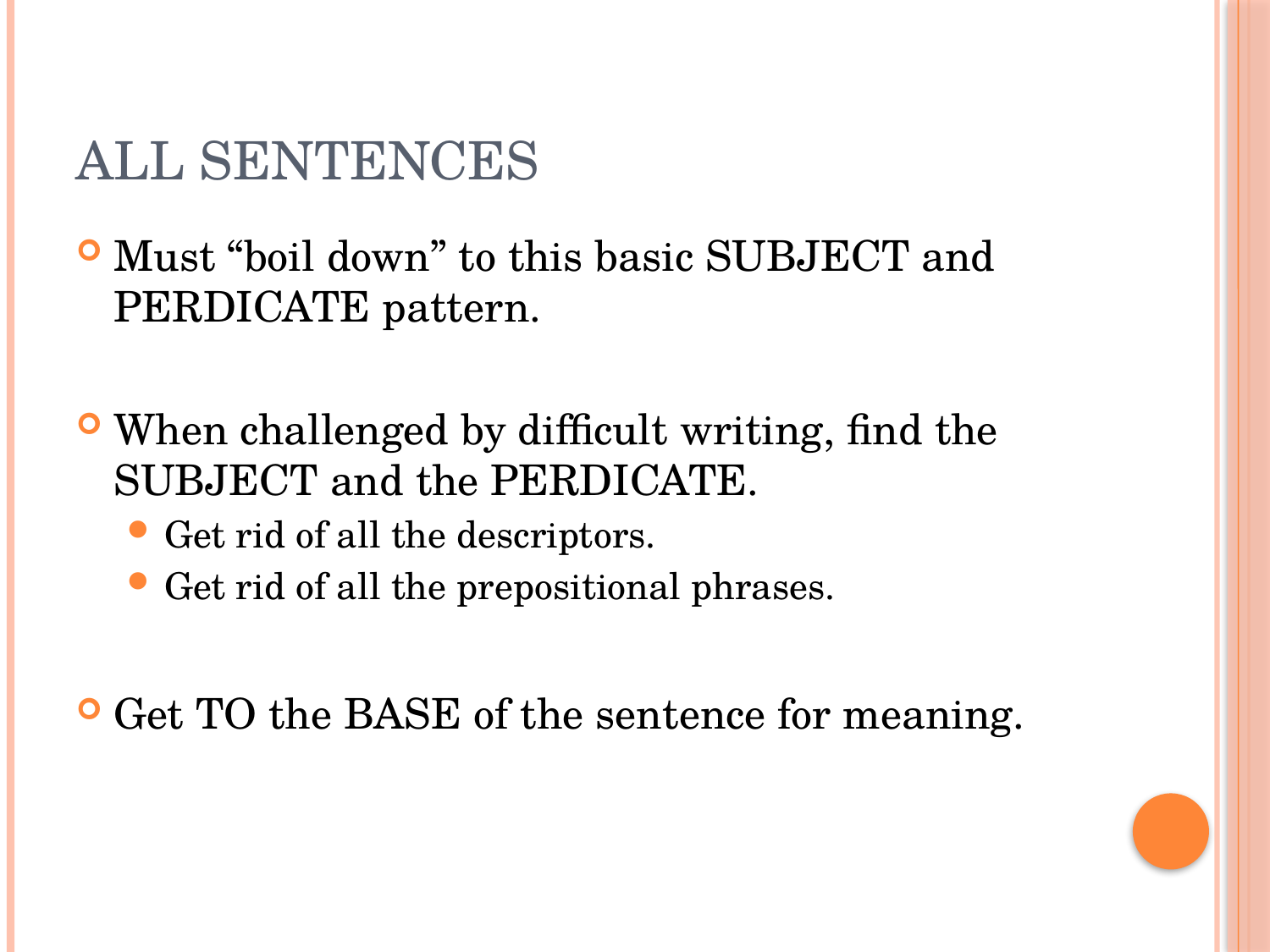

# All sentences
Must “boil down” to this basic SUBJECT and PERDICATE pattern.

When challenged by difficult writing, find the SUBJECT and the PERDICATE.
Get rid of all the descriptors.
Get rid of all the prepositional phrases.

Get TO the BASE of the sentence for meaning.